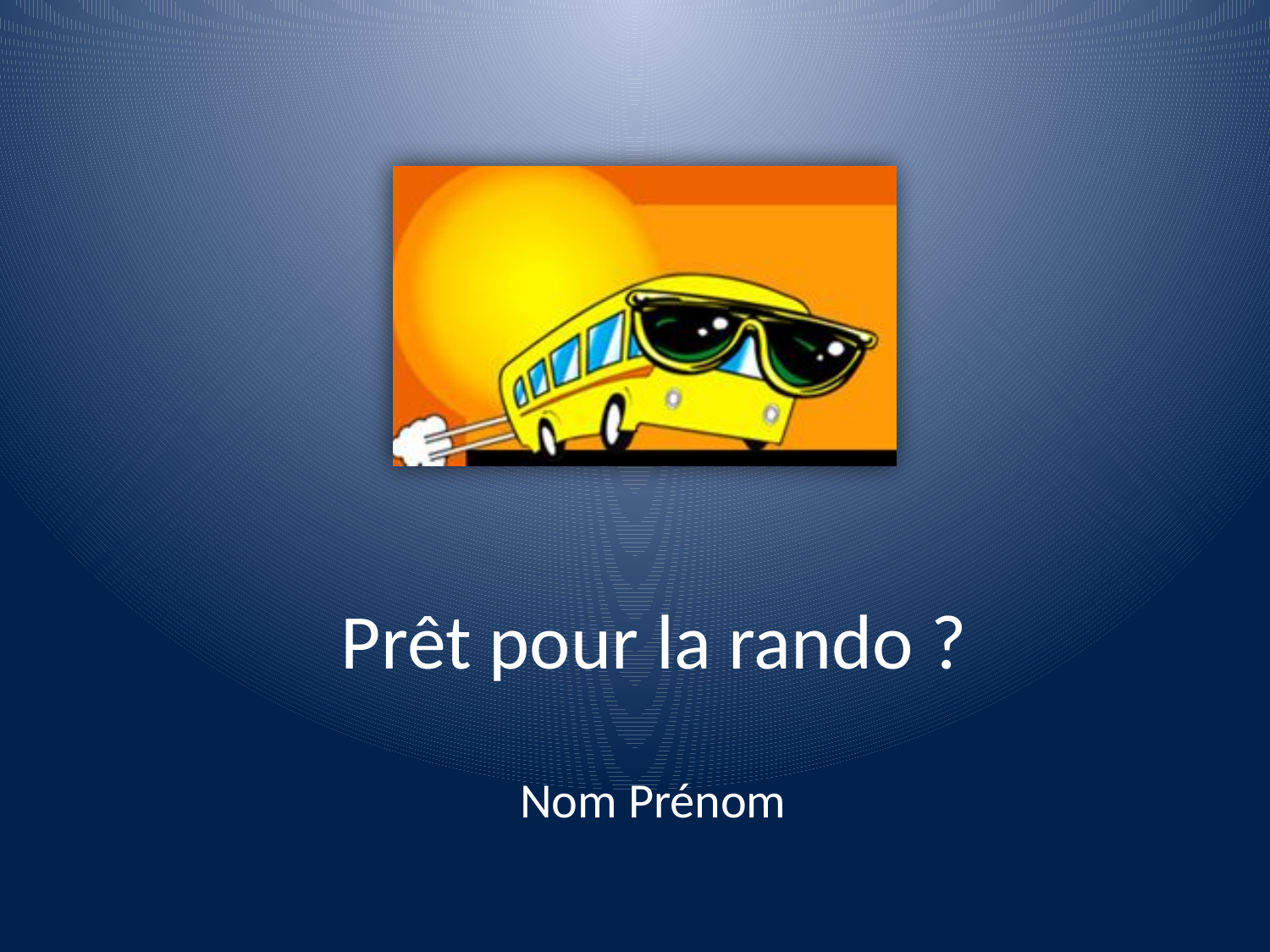

# Prêt pour la rando ?
Nom Prénom